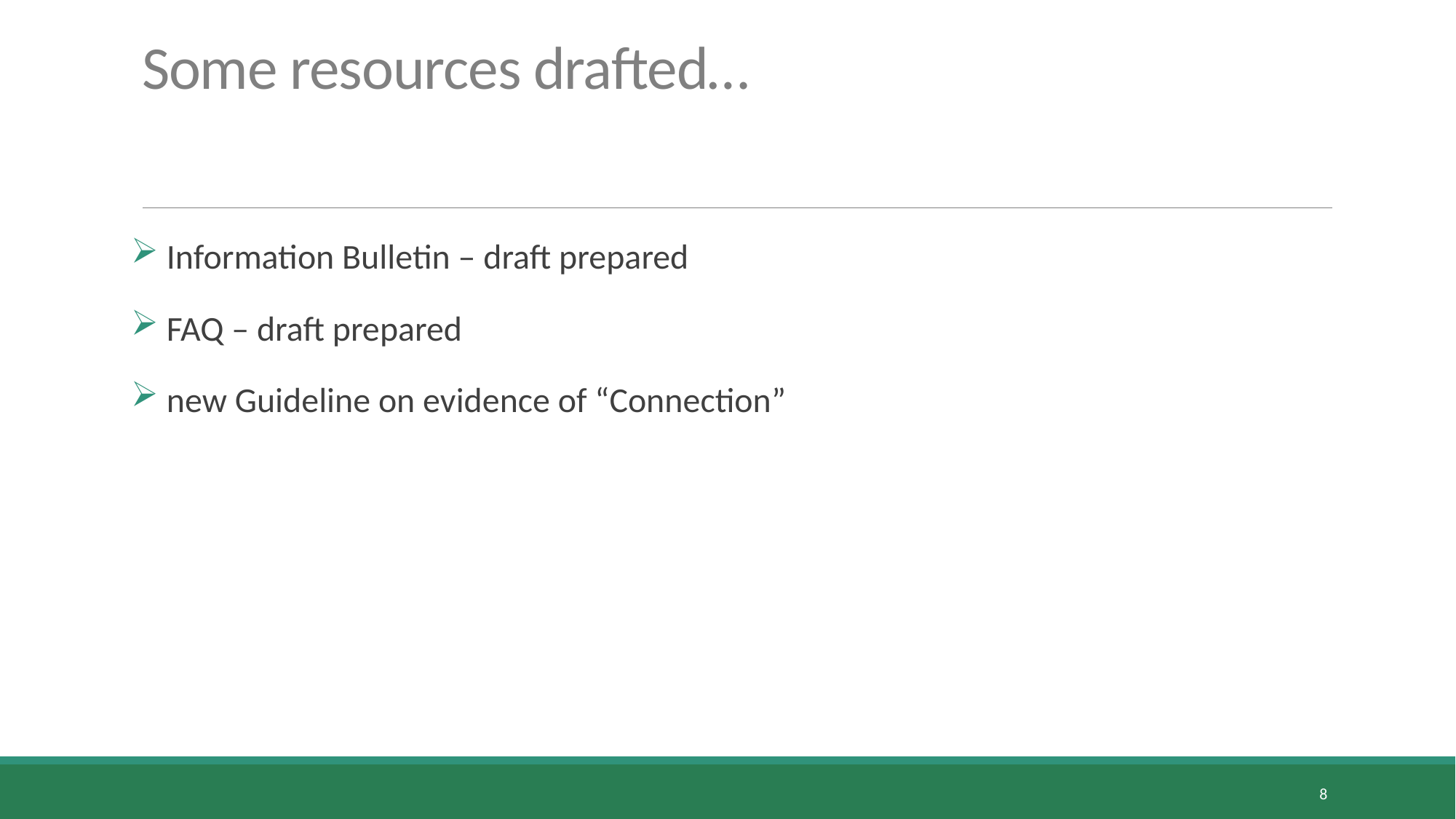

# Some resources drafted…
 Information Bulletin – draft prepared
 FAQ – draft prepared
 new Guideline on evidence of “Connection”

8